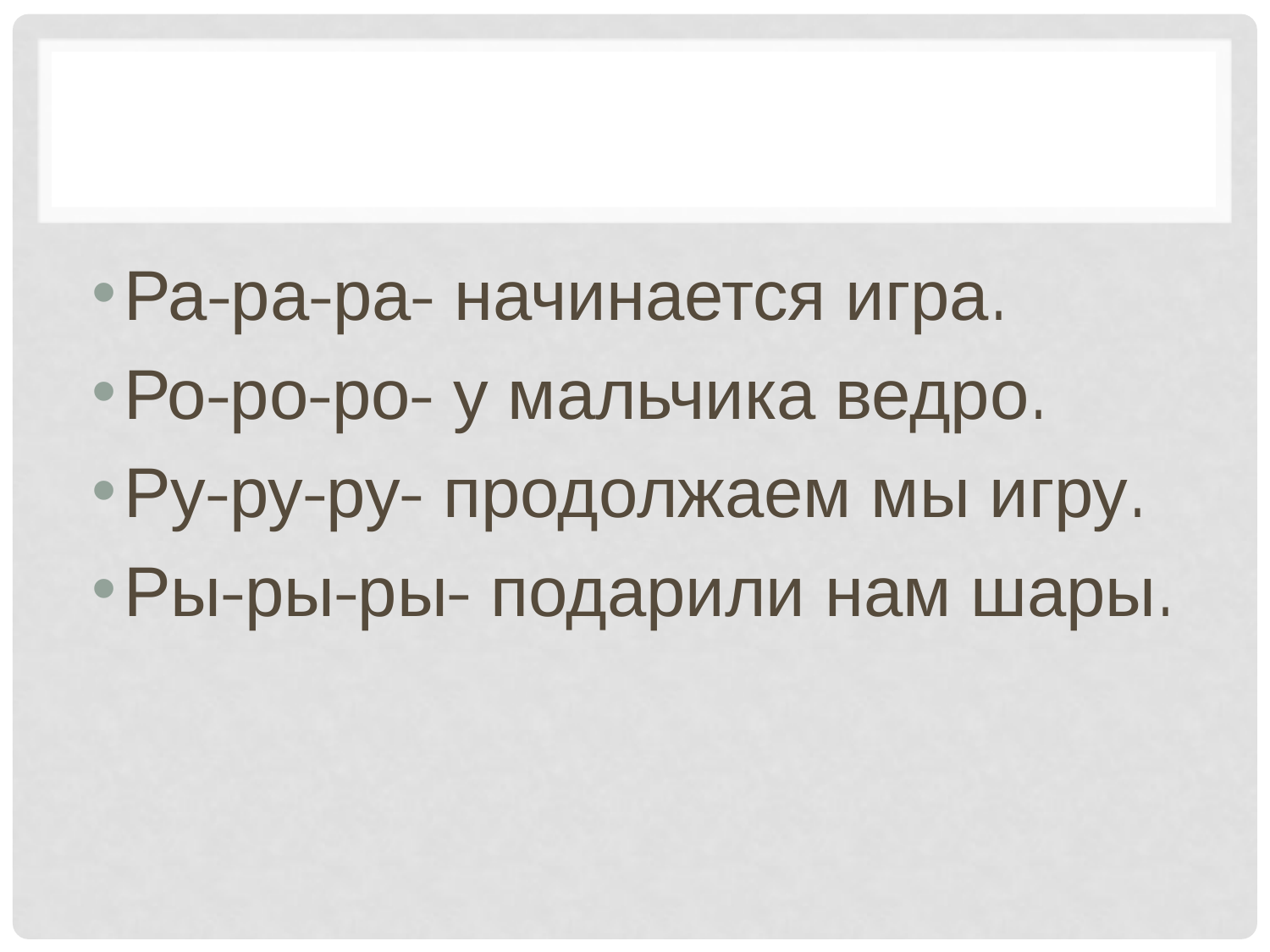

#
Ра-ра-ра- начинается игра.
Ро-ро-ро- у мальчика ведро.
Ру-ру-ру- продолжаем мы игру.
Ры-ры-ры- подарили нам шары.